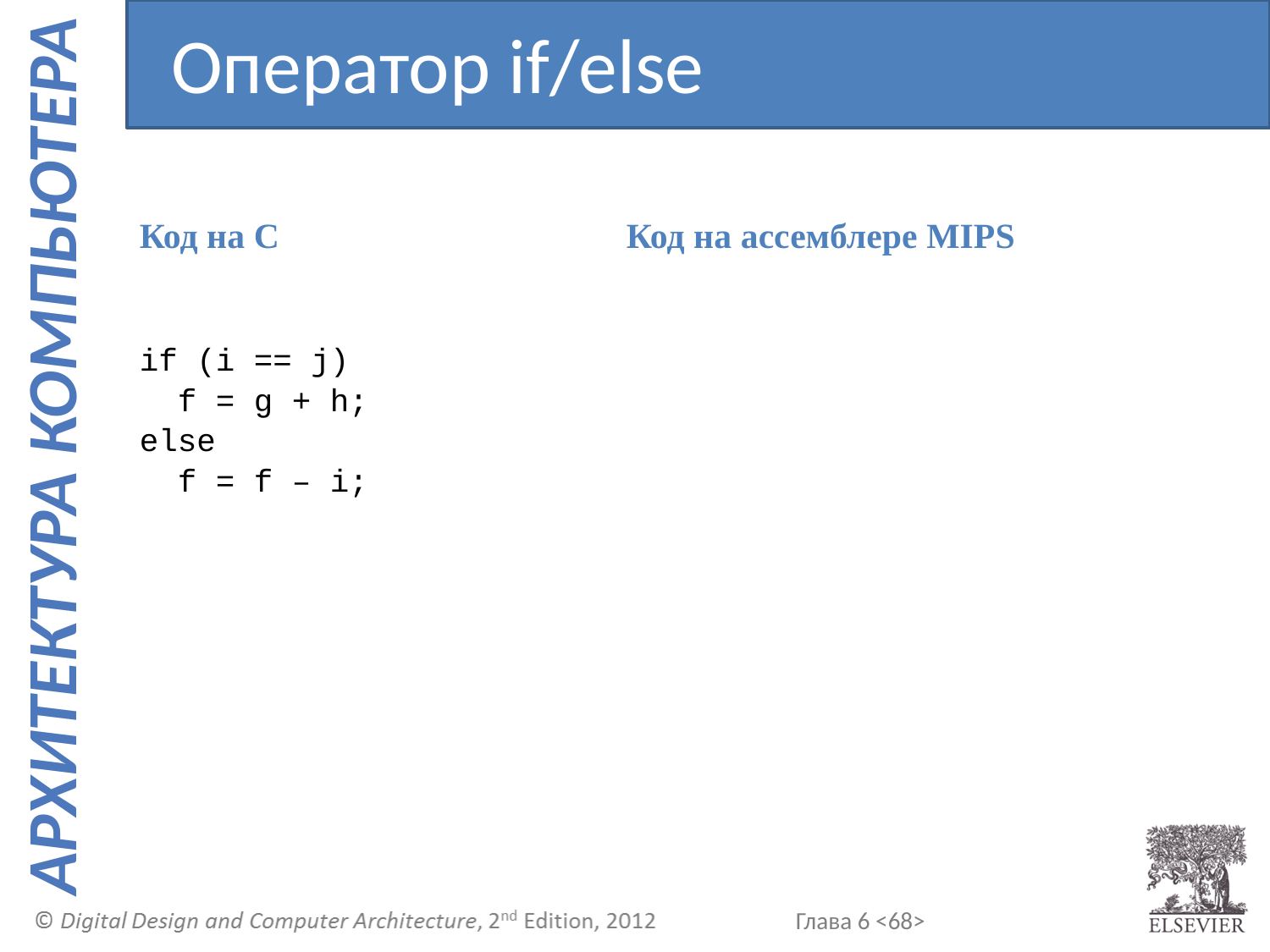

Оператор if/else

Код на C

if (i == j)
  f = g + h;
else
  f = f – i;
Код на ассемблере MIPS